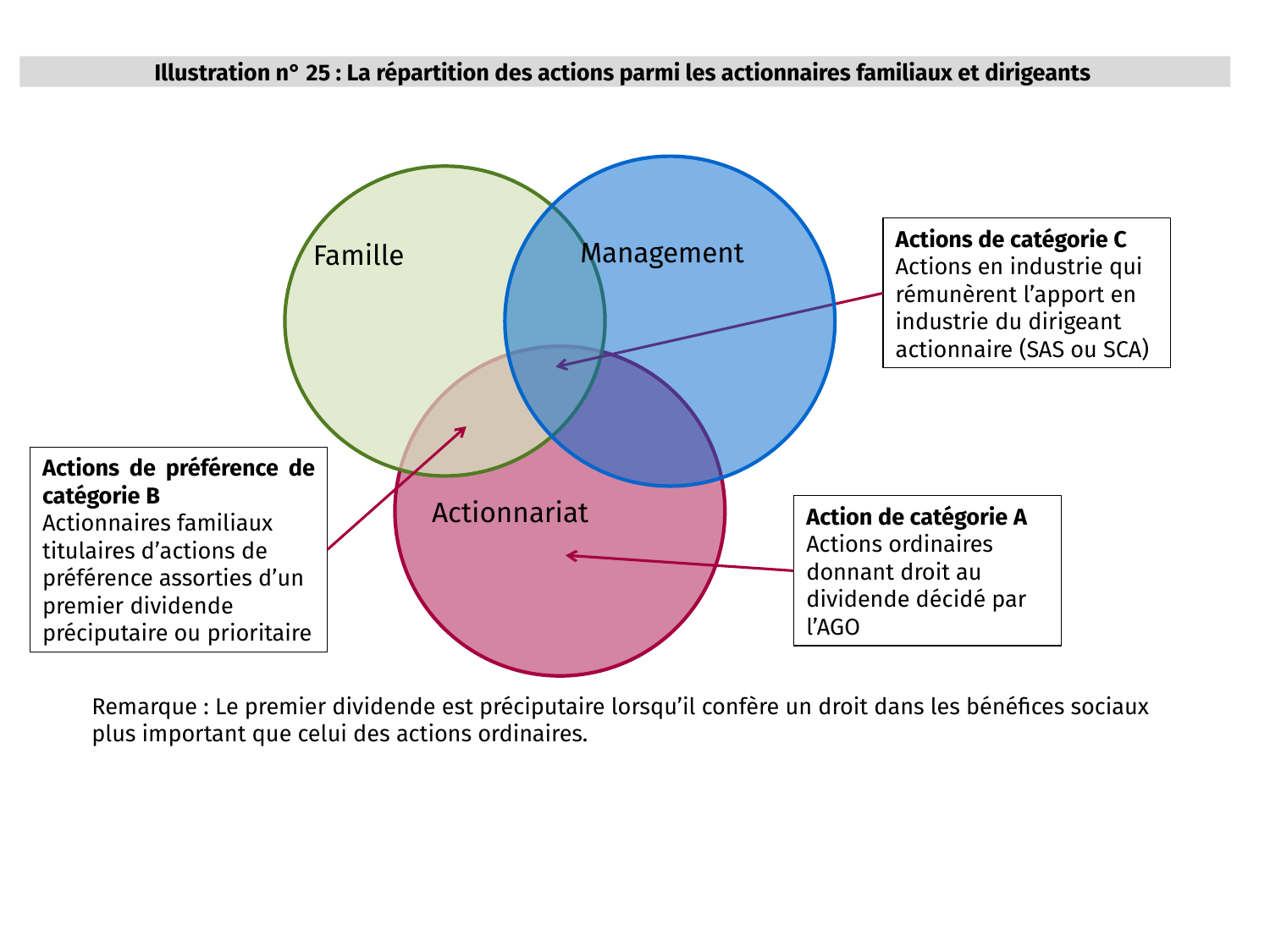

Illustration n° 25 : La répartition des actions parmi les actionnaires familiaux et dirigeants

Actions de catégorie C
Actions en industrie qui rémunèrent l’apport en industrie du dirigeant actionnaire (SAS ou SCA)
Management
Famille

Actions de préférence de catégorie B
Actionnaires familiaux titulaires d’actions de préférence assorties d’un premier dividende préciputaire ou prioritaire
Actionnariat
Action de catégorie A
Actions ordinaires donnant droit au dividende décidé par l’AGO
Remarque : Le premier dividende est préciputaire lorsqu’il confère un droit dans les bénéfices sociaux plus important que celui des actions ordinaires.